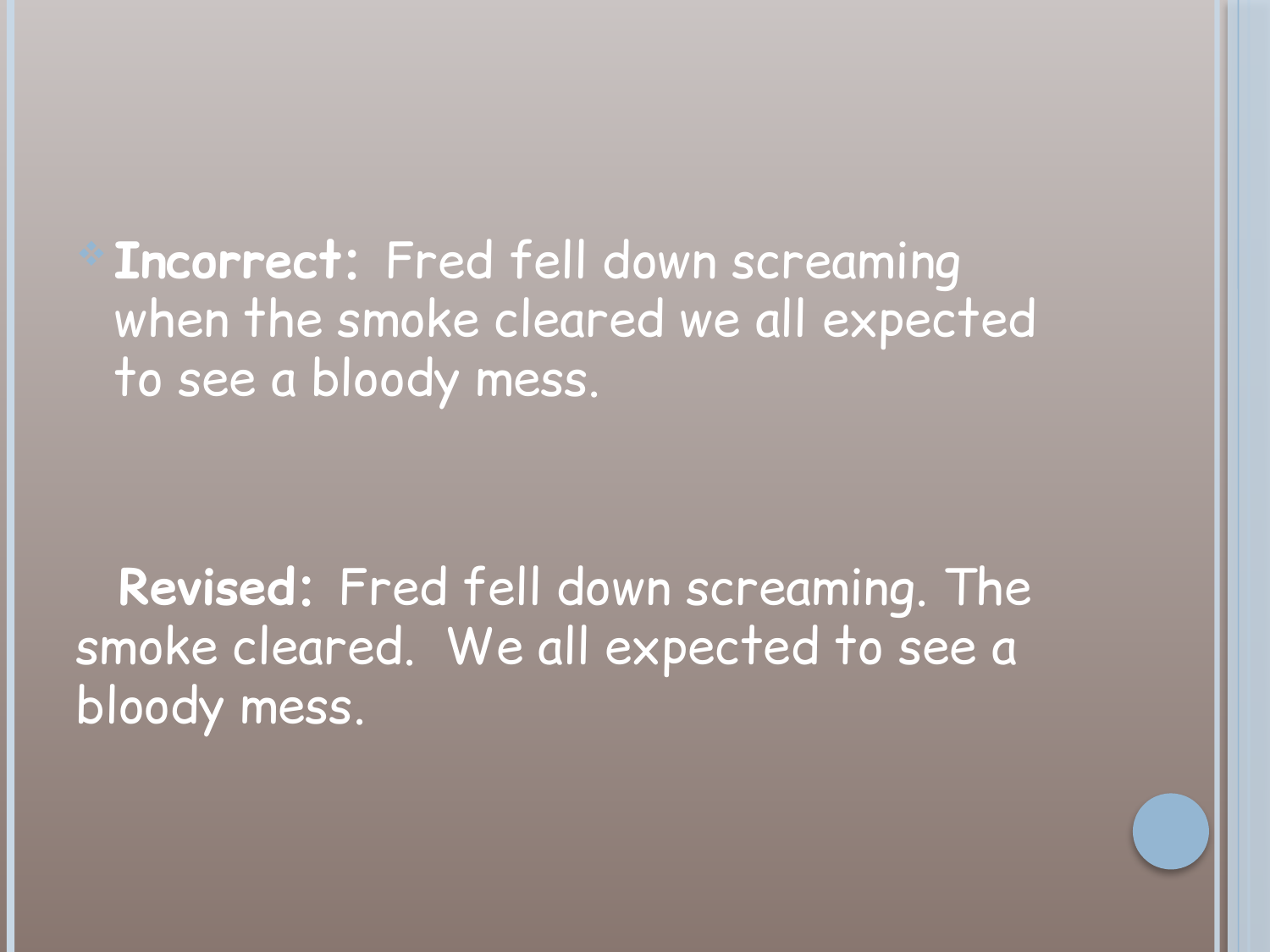

#
Incorrect: Fred fell down screaming when the smoke cleared we all expected to see a bloody mess.

  Revised: Fred fell down screaming. The smoke cleared.  We all expected to see a bloody mess.